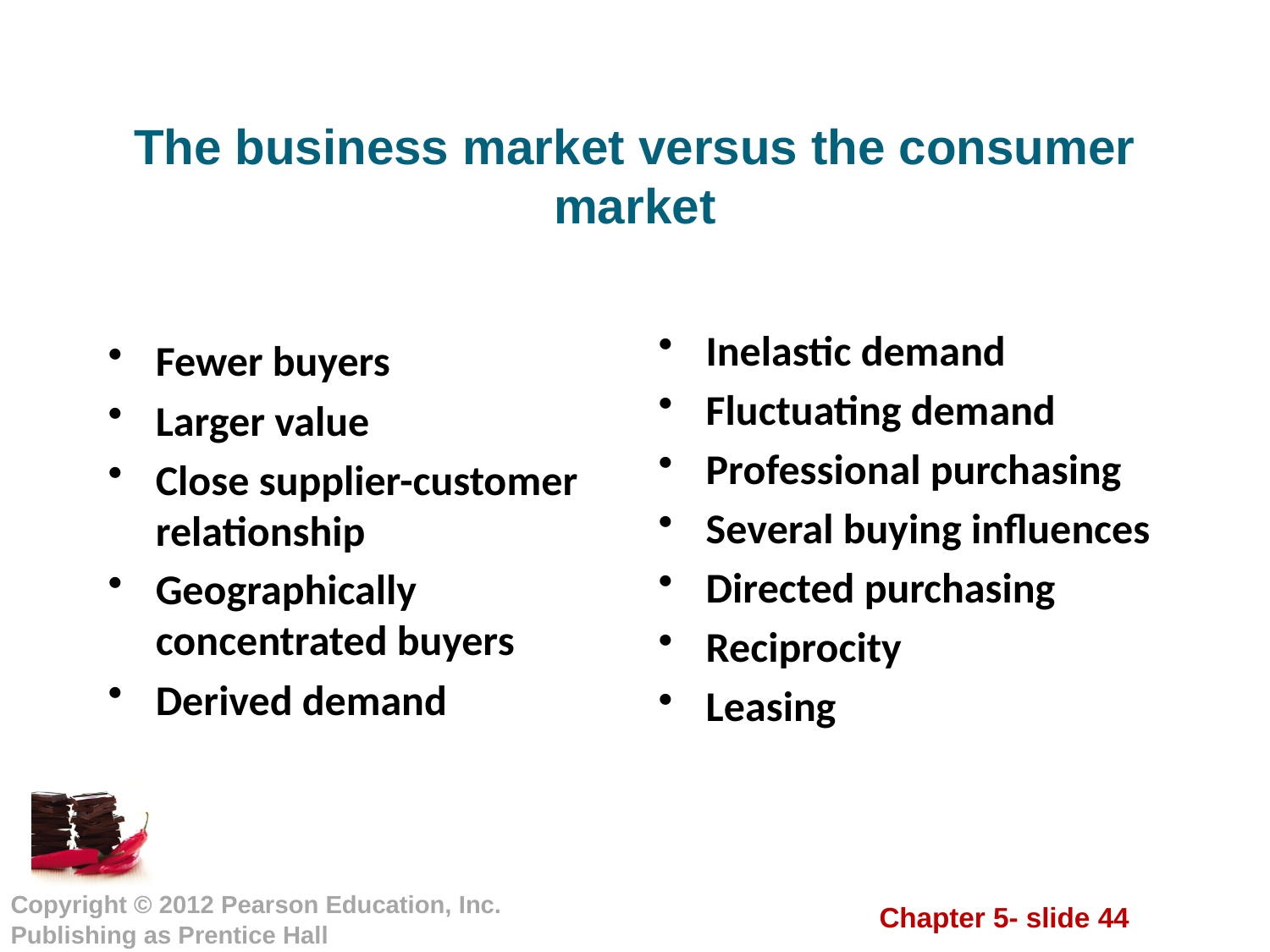

# The business market versus the consumer market
Inelastic demand
Fluctuating demand
Professional purchasing
Several buying influences
Directed purchasing
Reciprocity
Leasing

Fewer buyers
Larger value
Close supplier-customer relationship
Geographically concentrated buyers
Derived demand